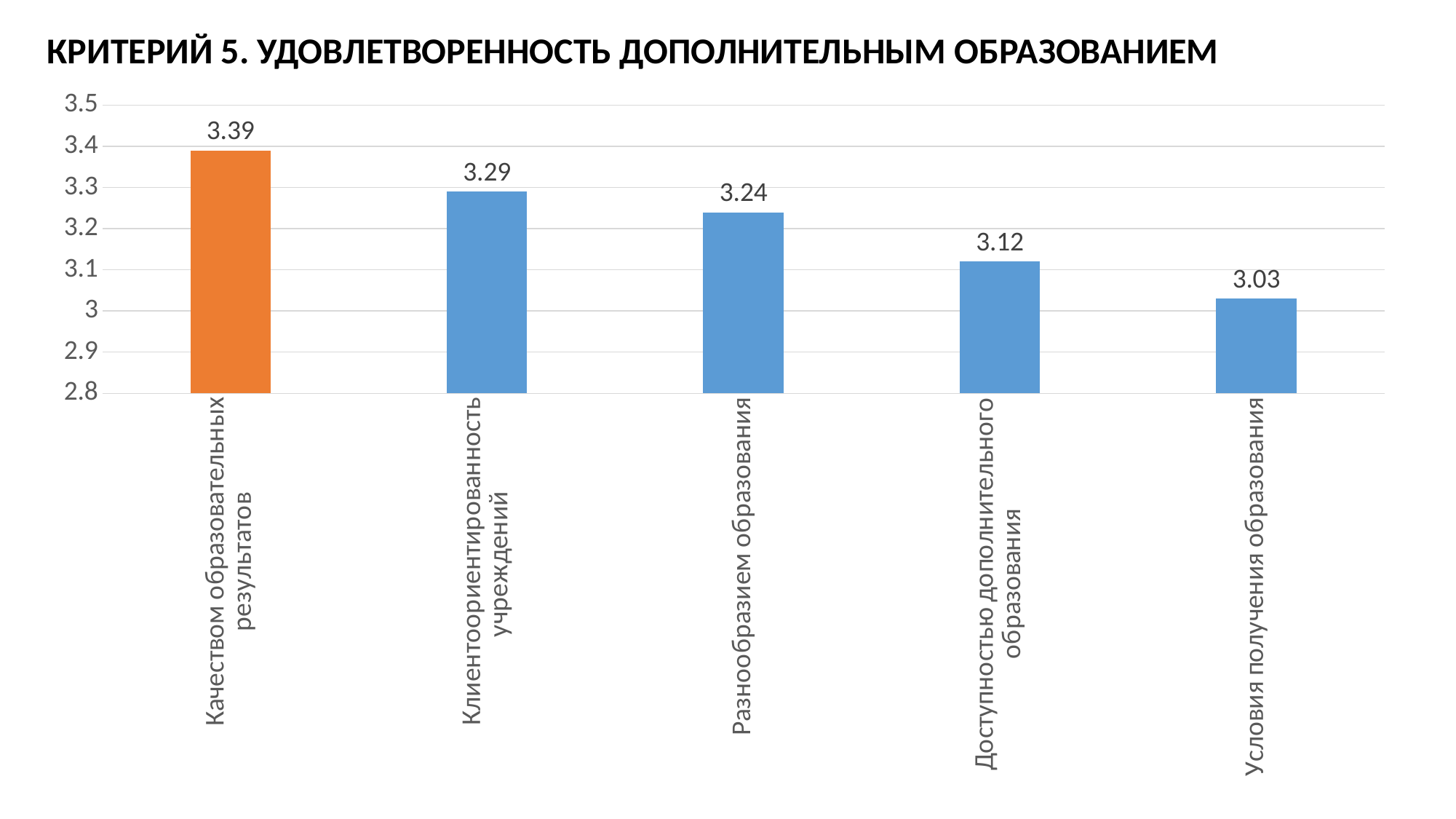

КРИТЕРИЙ 5. УДОВЛЕТВОРЕННОСТЬ ДОПОЛНИТЕЛЬНЫМ ОБРАЗОВАНИЕМ

### Chart

| Category | Средняя оценка |
|---|---|
| Качеством образовательных результатов | 3.39 |
| Клиентоориентированность учреждений  | 3.29 |
| Разнообразием образования | 3.24 |
| Доступностью дополнительного образования | 3.12 |
| Условия получения образования | 3.03 |